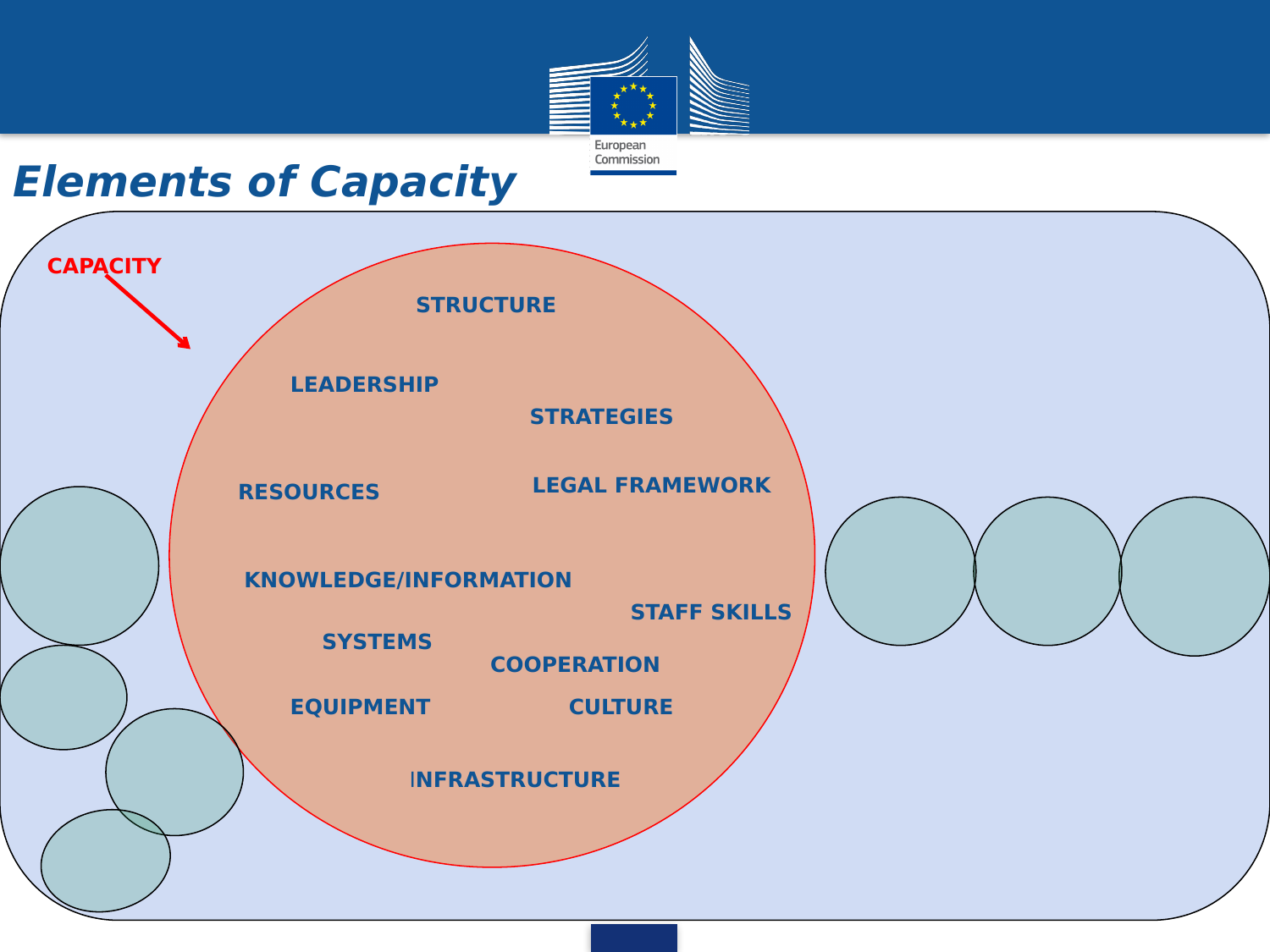

# Elements of Capacity
CAPACITY

STRUCTURE
LEADERSHIP
STRATEGIES
LEGAL FRAMEWORK
RESOURCES

KNOWLEDGE/INFORMATION
STAFF SKILLS
SYSTEMS

COOPERATION
EQUIPMENT
CULTURE

INFRASTRUCTURE